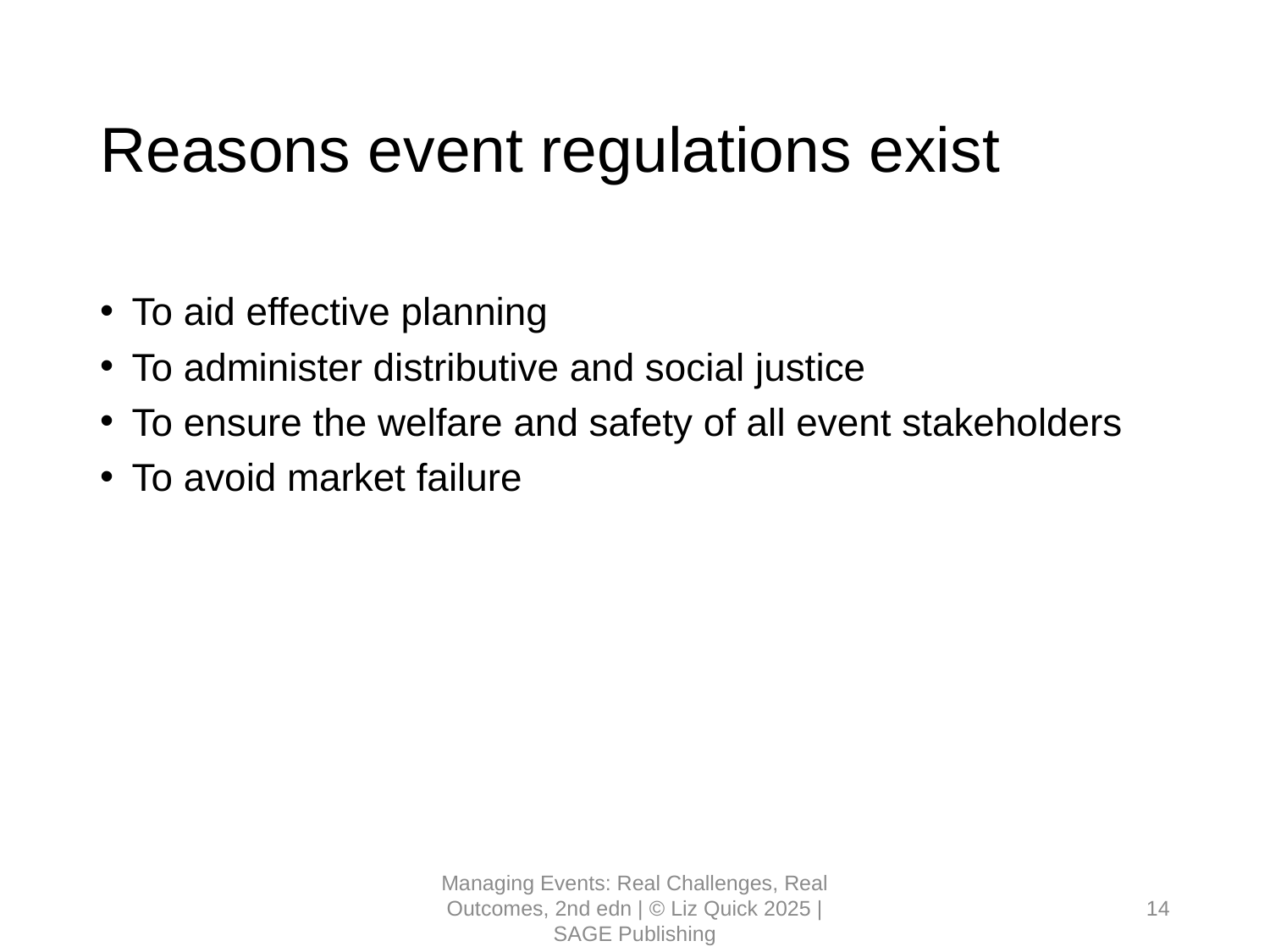

# Reasons event regulations exist
To aid effective planning
To administer distributive and social justice
To ensure the welfare and safety of all event stakeholders
To avoid market failure
Managing Events: Real Challenges, Real Outcomes, 2nd edn | © Liz Quick 2025 | SAGE Publishing
14